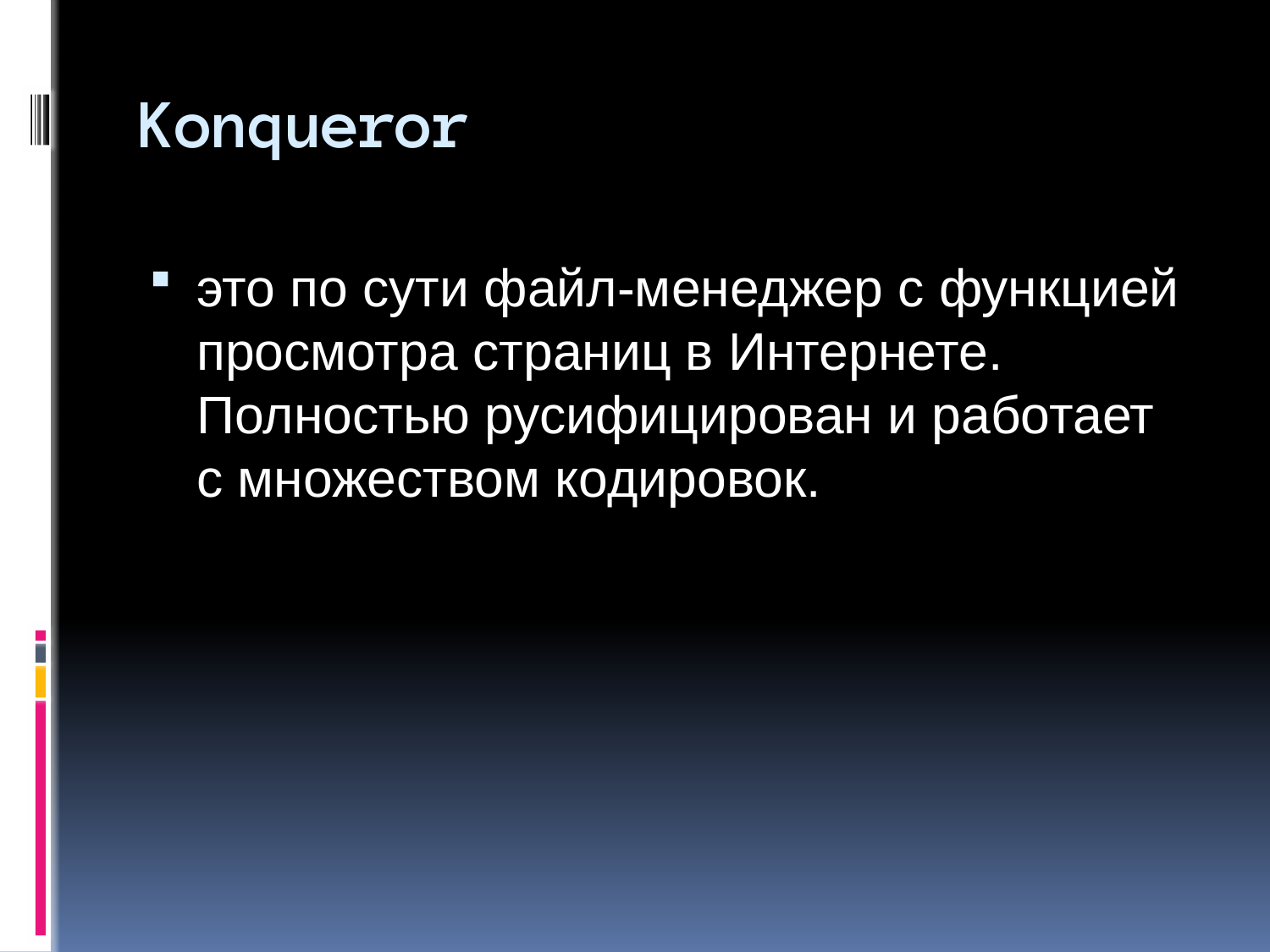

# Konqueror
это по сути файл-менеджер с функцией просмотра страниц в Интернете. Полностью русифицирован и работает с множеством кодировок.